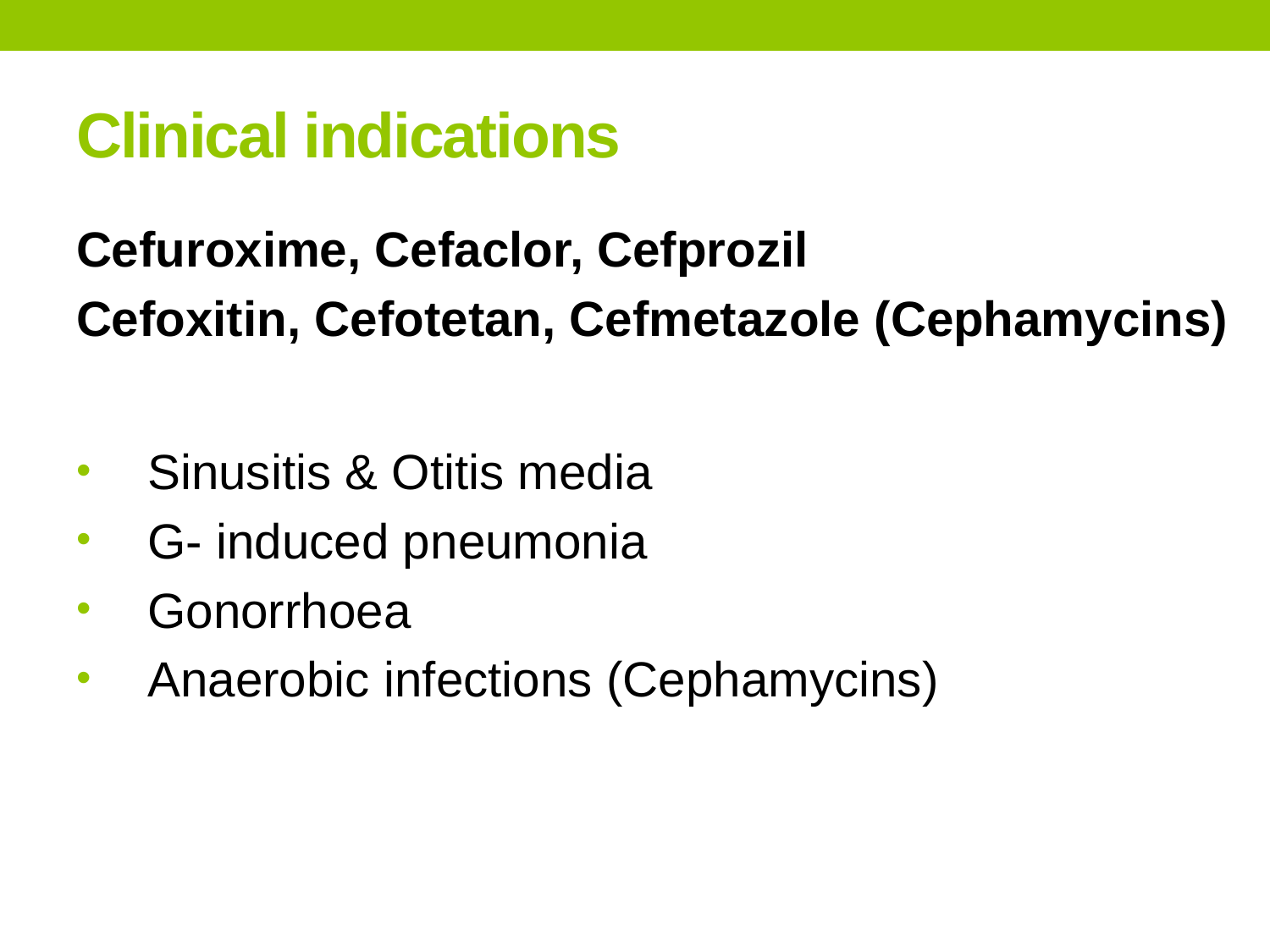

# Clinical indications
Cefuroxime, Cefaclor, Cefprozil
Cefoxitin, Cefotetan, Cefmetazole (Cephamycins)

Sinusitis & Otitis media
G- induced pneumonia
Gonorrhoea
Anaerobic infections (Cephamycins)